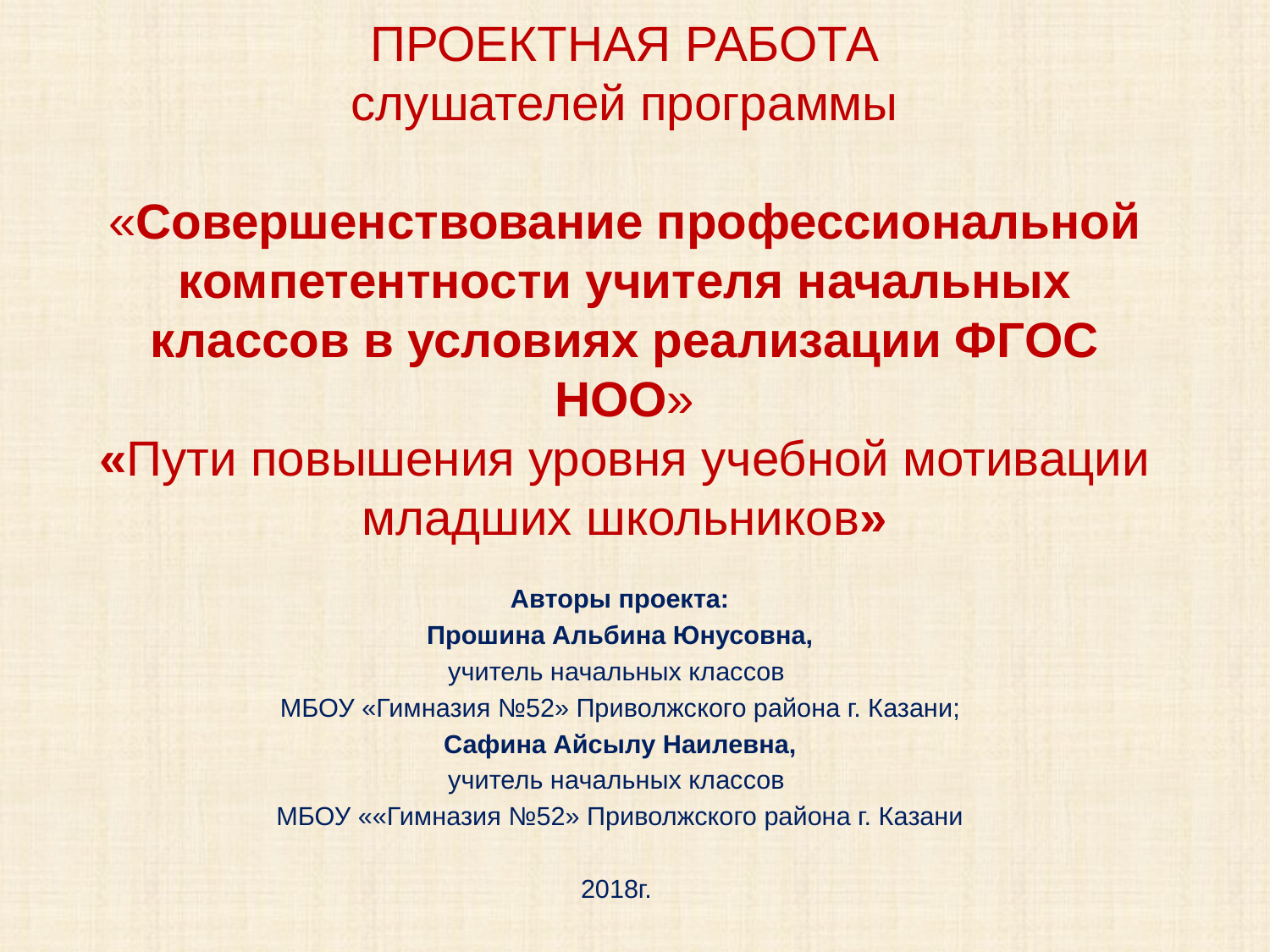

# ПРОЕКТНАЯ РАБОТА слушателей программы   «Совершенствование профессиональной компетентности учителя начальных классов в условиях реализации ФГОС НОО» «Пути повышения уровня учебной мотивации младших школьников»
Авторы проекта:
Прошина Альбина Юнусовна,
учитель начальных классов
МБОУ «Гимназия №52» Приволжского района г. Казани;
Сафина Айсылу Наилевна,
учитель начальных классов
МБОУ ««Гимназия №52» Приволжского района г. Казани

2018г.